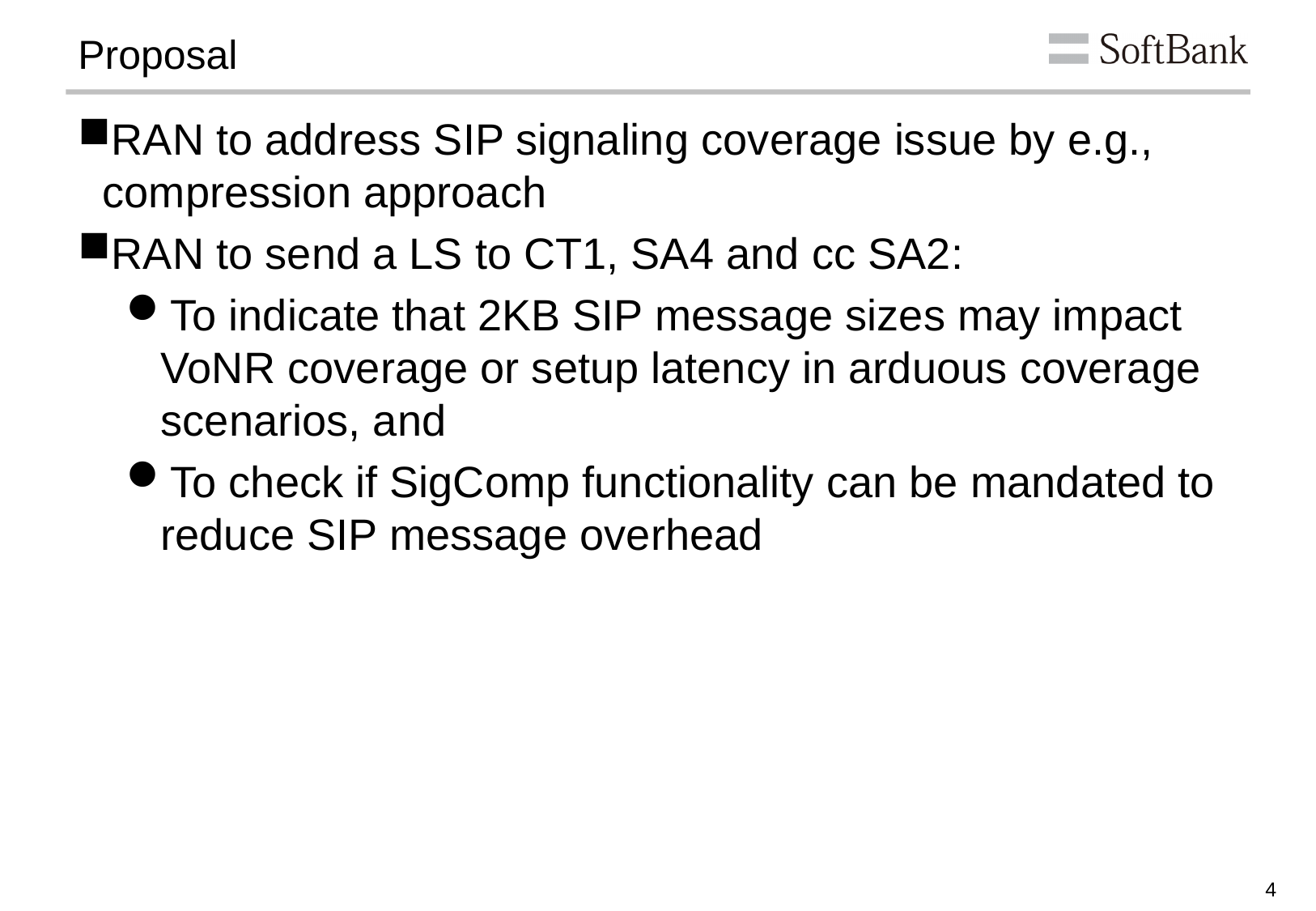

# Proposal
RAN to address SIP signaling coverage issue by e.g., compression approach
RAN to send a LS to CT1, SA4 and cc SA2:
To indicate that 2KB SIP message sizes may impact VoNR coverage or setup latency in arduous coverage scenarios, and
To check if SigComp functionality can be mandated to reduce SIP message overhead